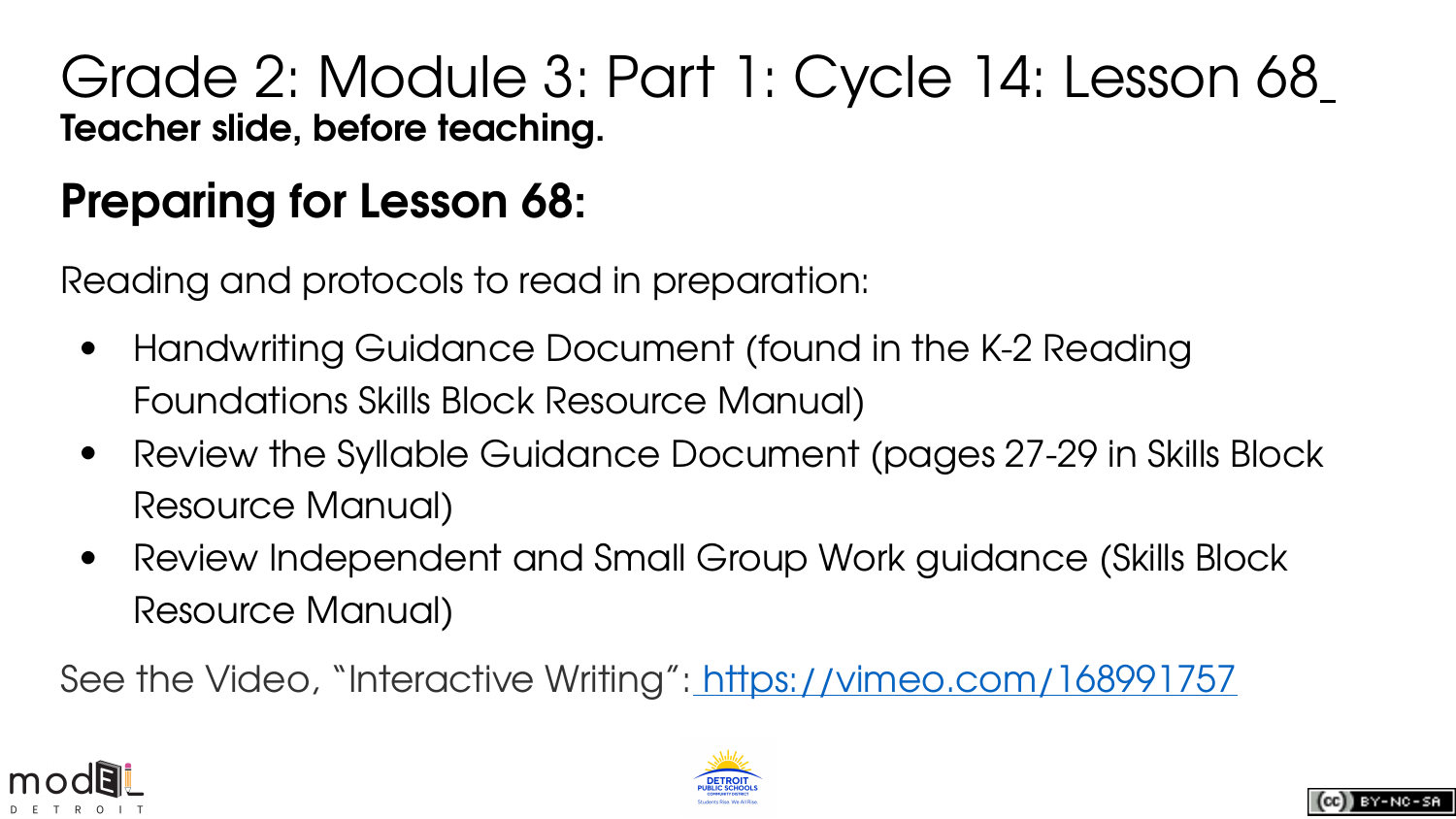

# Grade 2: Module 3: Part 1: Cycle 14: Lesson 68
Teacher slide, before teaching.
Preparing for Lesson 68:
Reading and protocols to read in preparation:
Handwriting Guidance Document (found in the K-2 Reading Foundations Skills Block Resource Manual)
Review the Syllable Guidance Document (pages 27-29 in Skills Block Resource Manual)
Review Independent and Small Group Work guidance (Skills Block Resource Manual)
See the Video, “Interactive Writing”: https://vimeo.com/168991757